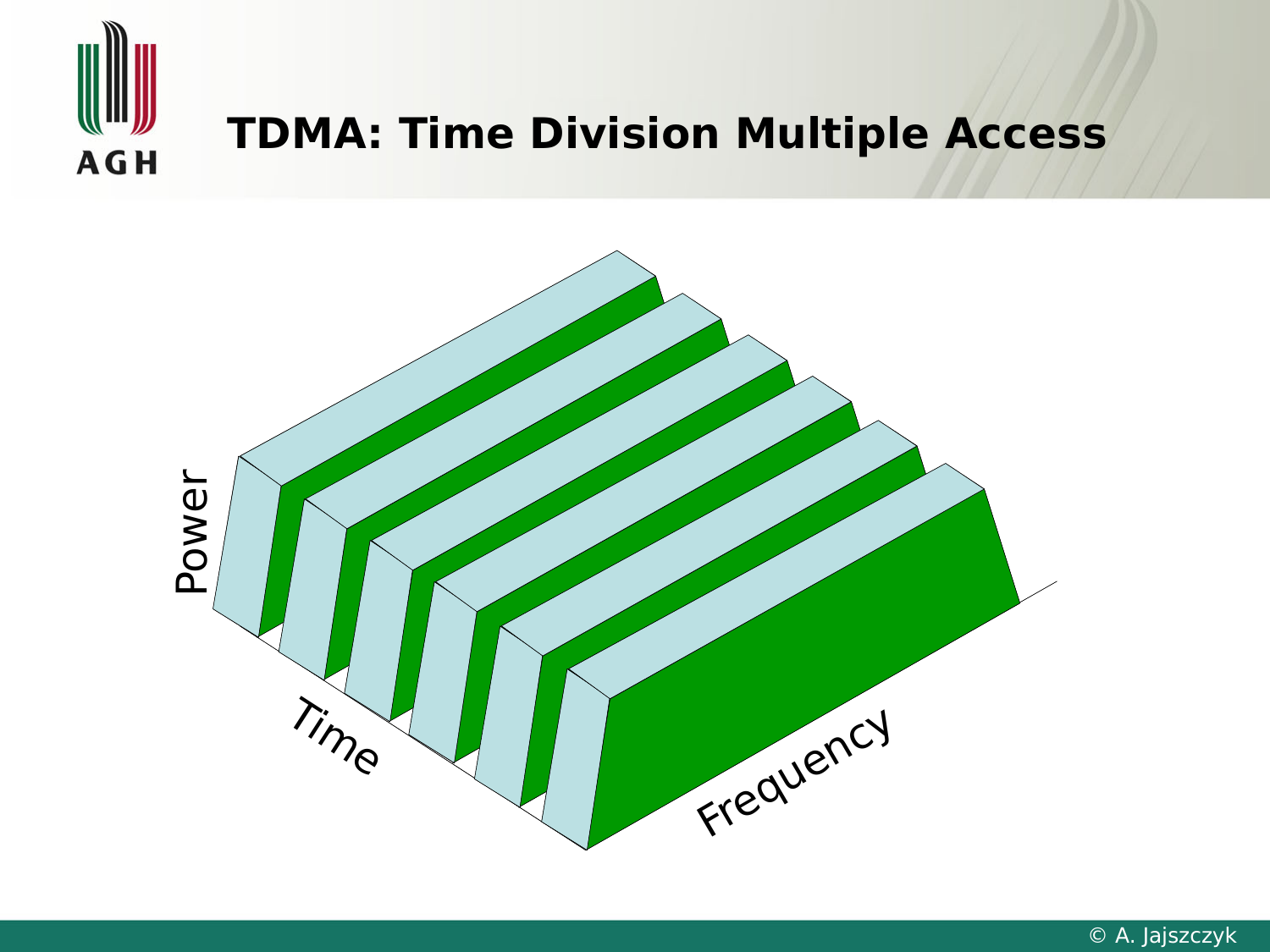

# TDMA: Time Division Multiple Access

Power

Time
Frequency